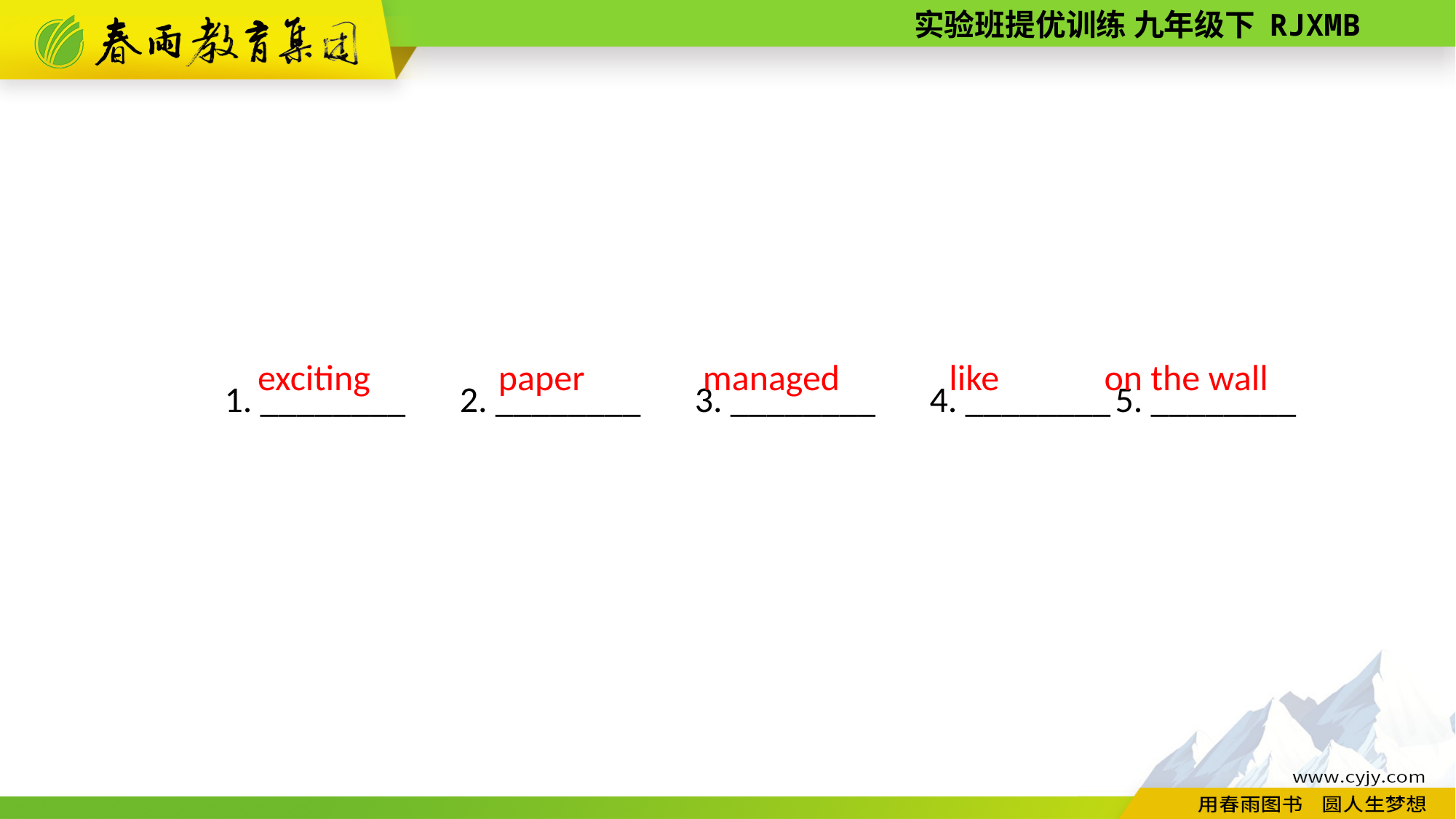

1. ________　2. ________　3. ________　4. ________ 5. ________
on the wall
paper
managed
 like
exciting